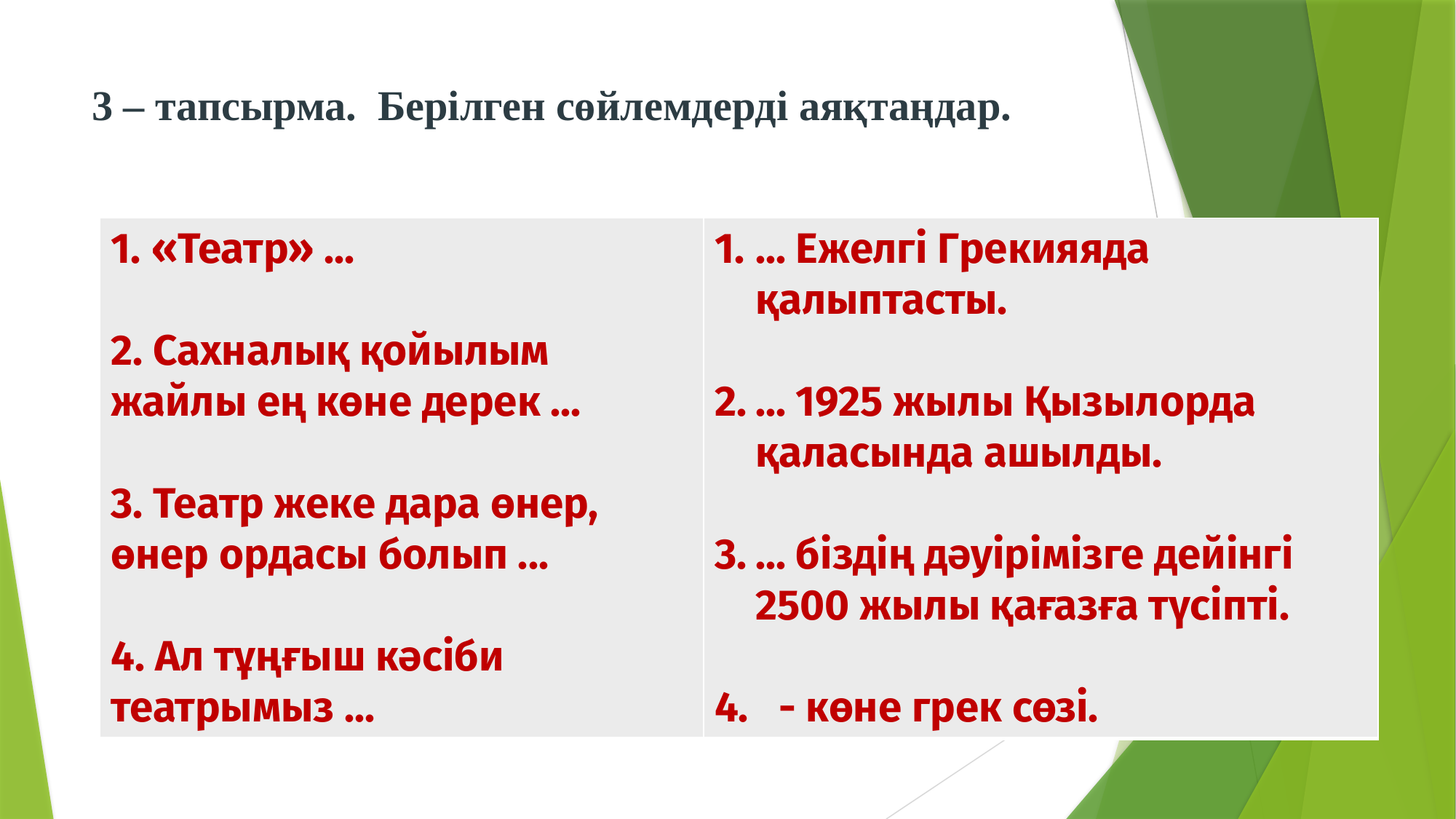

# 3 – тапсырма.  Берілген сөйлемдерді аяқтаңдар.
| «Театр» ... 2. Сахналық қойылым жайлы ең көне дерек ... 3. Театр жеке дара өнер, өнер ордасы болып ... 4. Ал тұңғыш кәсіби театрымыз ... | ... Ежелгі Грекияяда қалыптасты. ... 1925 жылы Қызылорда қаласында ашылды. ... біздің дәуірімізге дейінгі 2500 жылы қағазға түсіпті. 4. - көне грек сөзі. |
| --- | --- |